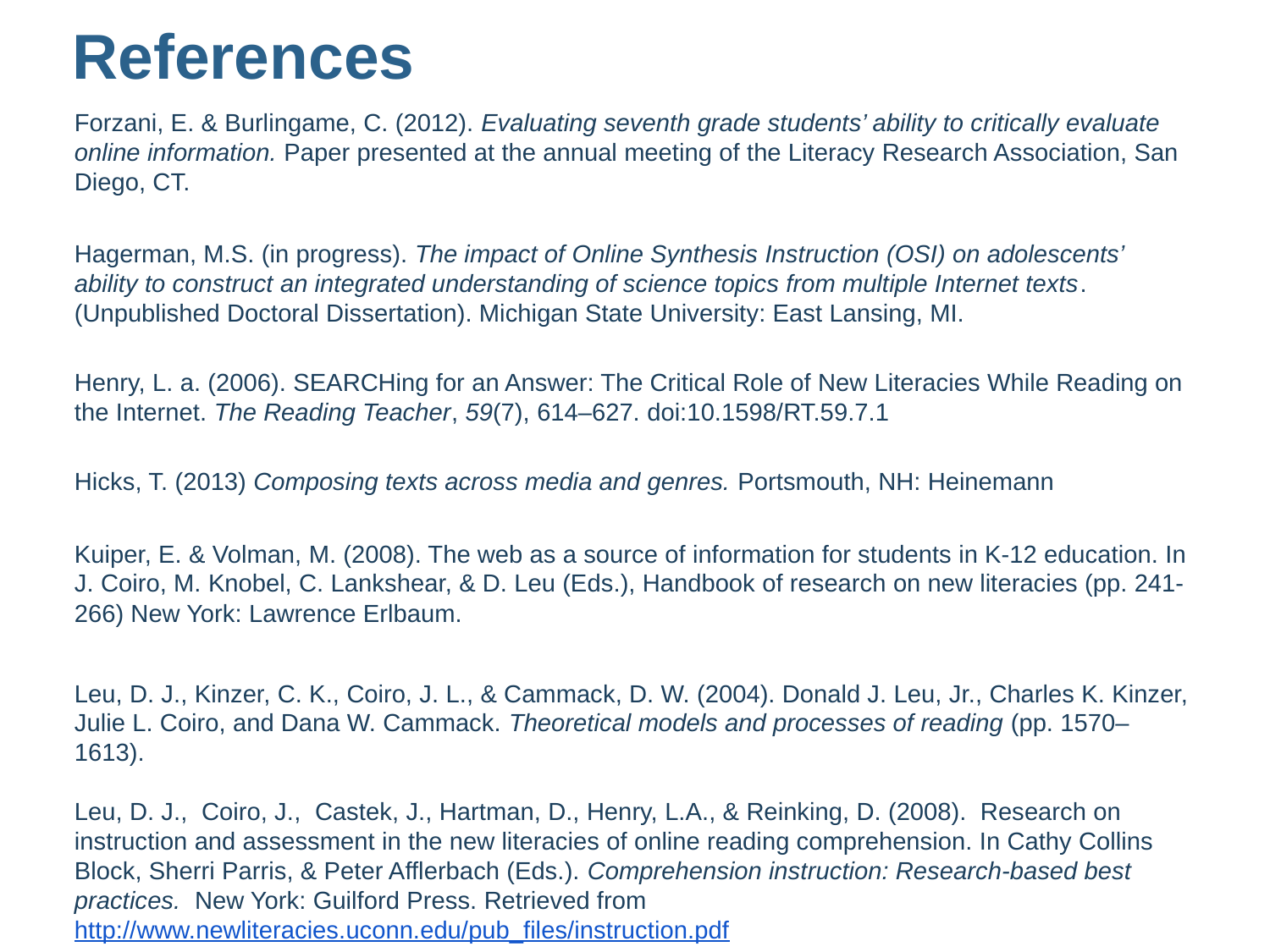

# References
Forzani, E. & Burlingame, C. (2012). Evaluating seventh grade students’ ability to critically evaluate online information. Paper presented at the annual meeting of the Literacy Research Association, San Diego, CT.

Hagerman, M.S. (in progress). The impact of Online Synthesis Instruction (OSI) on adolescents’ ability to construct an integrated understanding of science topics from multiple Internet texts. (Unpublished Doctoral Dissertation). Michigan State University: East Lansing, MI.
Henry, L. a. (2006). SEARCHing for an Answer: The Critical Role of New Literacies While Reading on the Internet. The Reading Teacher, 59(7), 614–627. doi:10.1598/RT.59.7.1
Hicks, T. (2013) Composing texts across media and genres. Portsmouth, NH: Heinemann

Kuiper, E. & Volman, M. (2008). The web as a source of information for students in K-12 education. In J. Coiro, M. Knobel, C. Lankshear, & D. Leu (Eds.), Handbook of research on new literacies (pp. 241-266) New York: Lawrence Erlbaum.

Leu, D. J., Kinzer, C. K., Coiro, J. L., & Cammack, D. W. (2004). Donald J. Leu, Jr., Charles K. Kinzer, Julie L. Coiro, and Dana W. Cammack. Theoretical models and processes of reading (pp. 1570–1613).
Leu, D. J.,  Coiro, J.,  Castek, J., Hartman, D., Henry, L.A., & Reinking, D. (2008).  Research on instruction and assessment in the new literacies of online reading comprehension. In Cathy Collins Block, Sherri Parris, & Peter Afflerbach (Eds.). Comprehension instruction: Research-based best practices.  New York: Guilford Press. Retrieved fromhttp://www.newliteracies.uconn.edu/pub_files/instruction.pdf